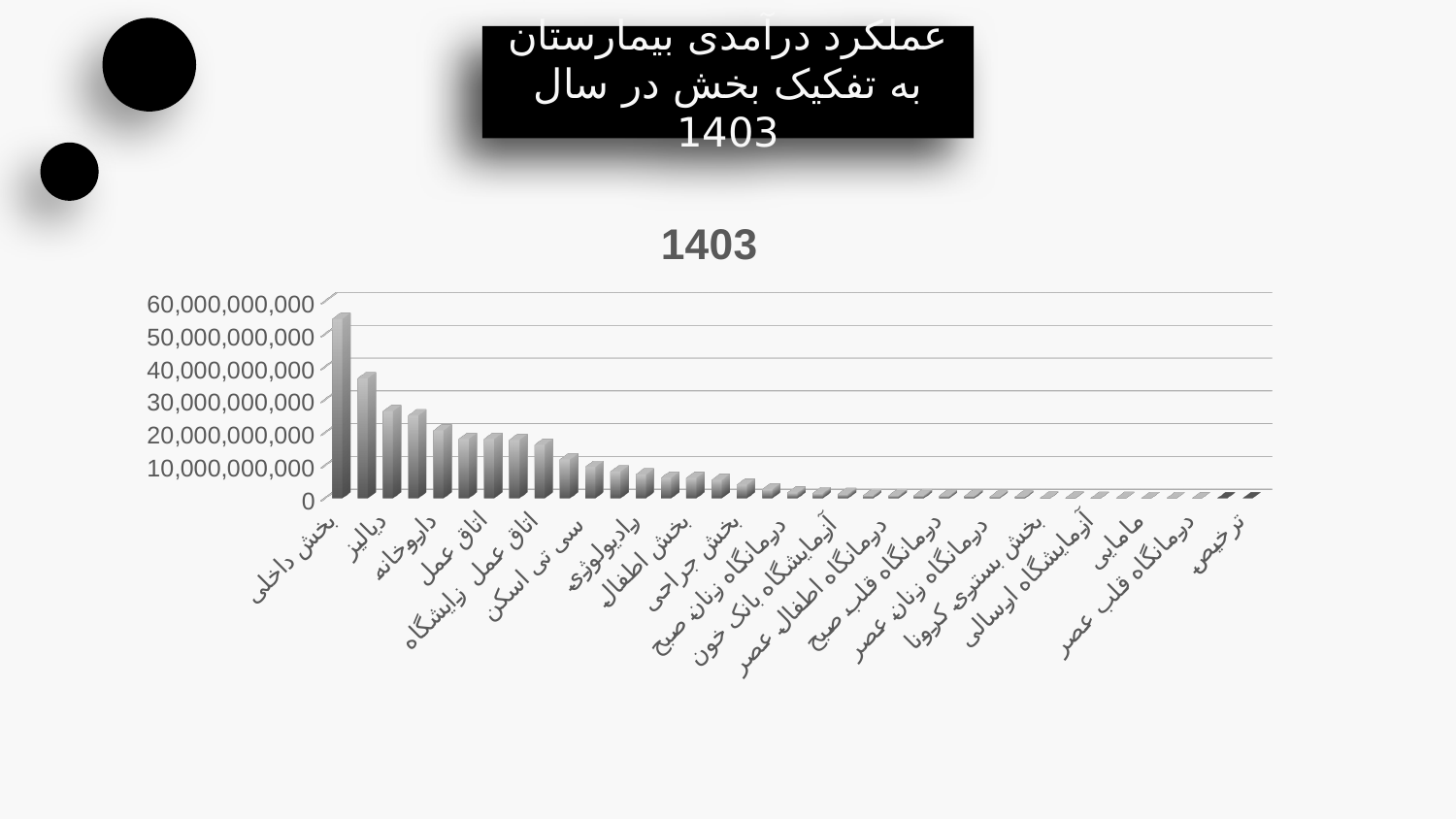

عملکرد درآمدی بیمارستان به تفکیک بخش در سال 1403

[unsupported chart]